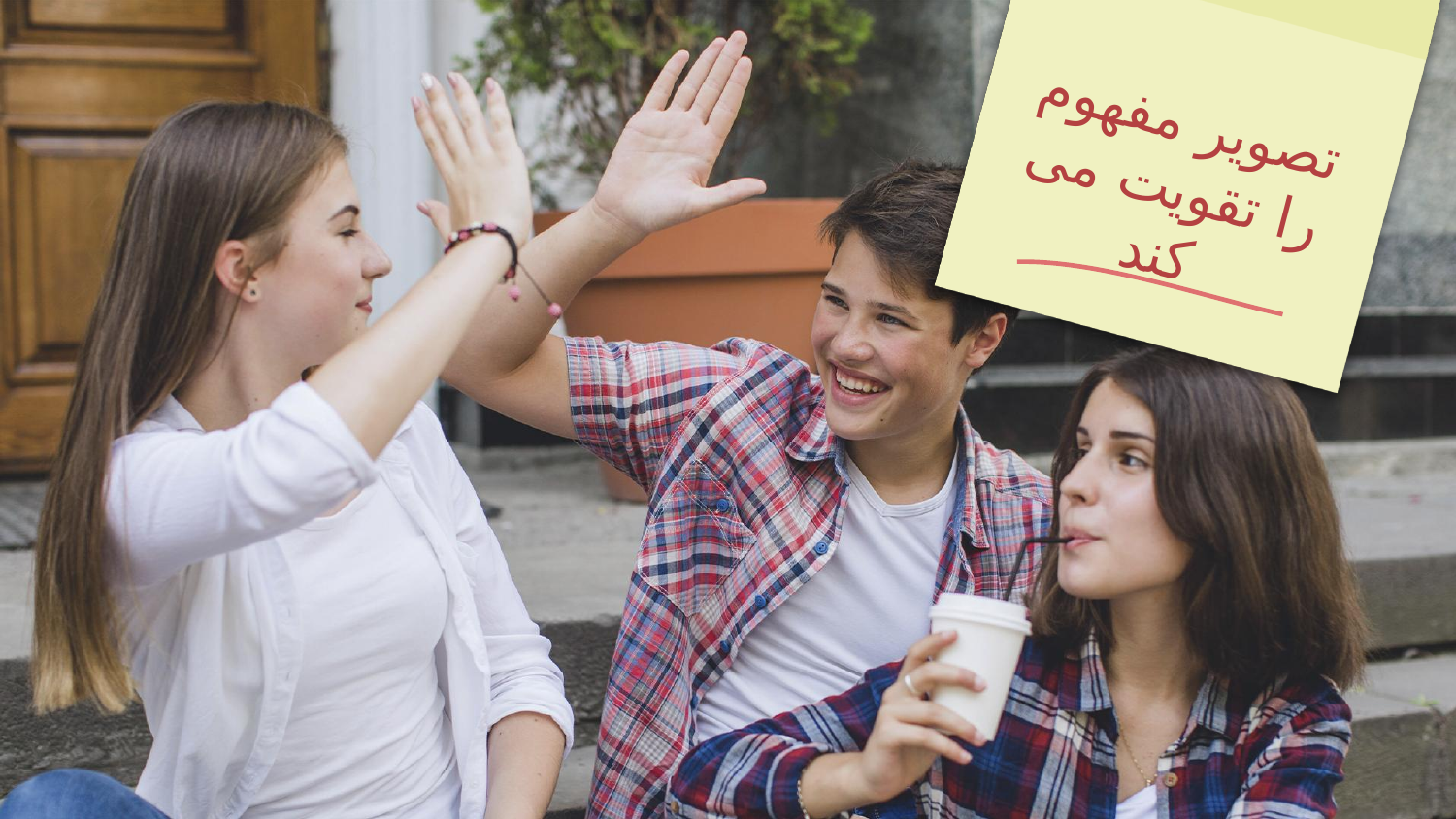

# تصویر مفهوم را تقویت می کند